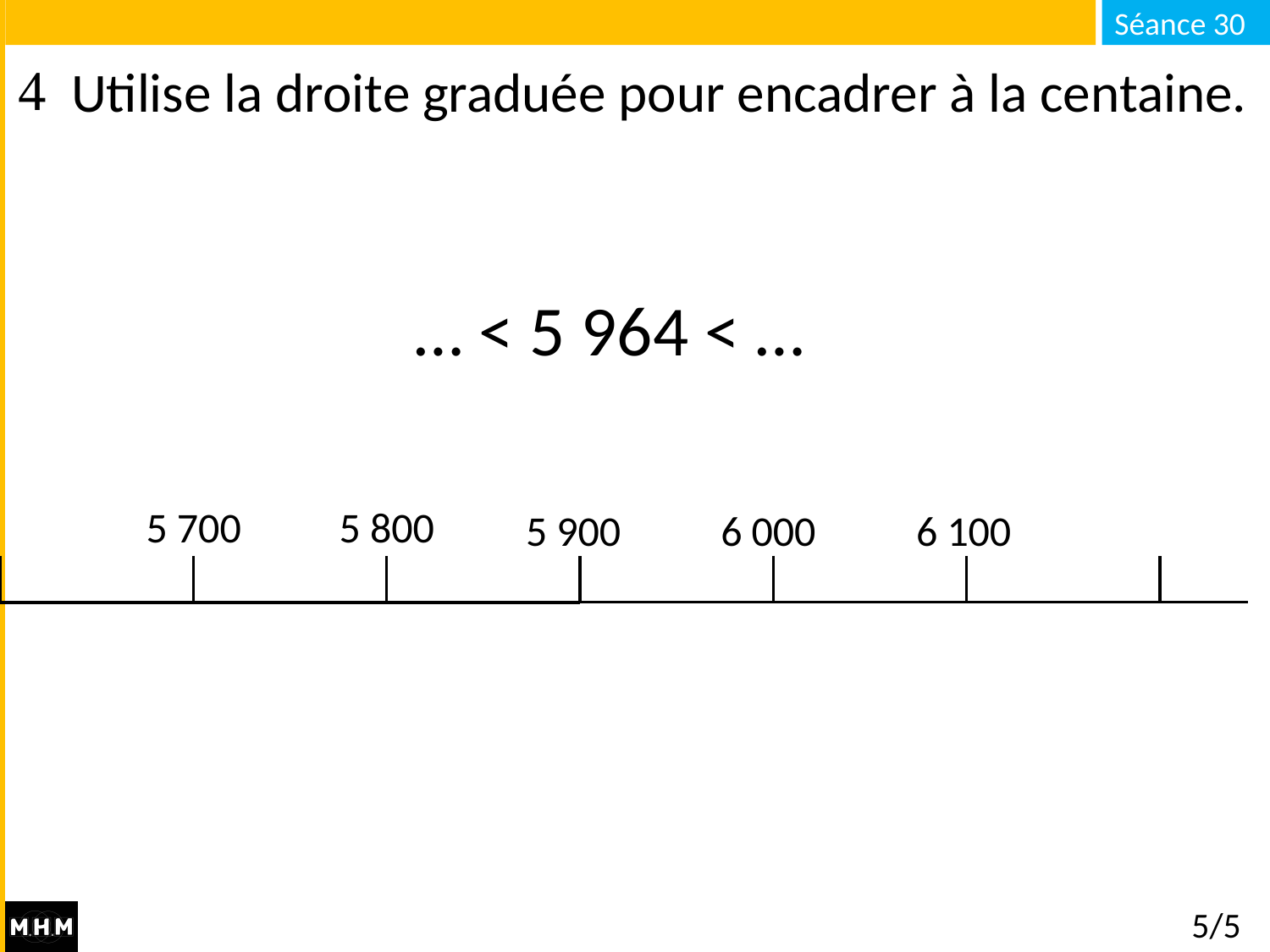

# Utilise la droite graduée pour encadrer à la centaine.
… < 5 964 < …
5 700
5 800
5 900
6 000
6 100
5/5